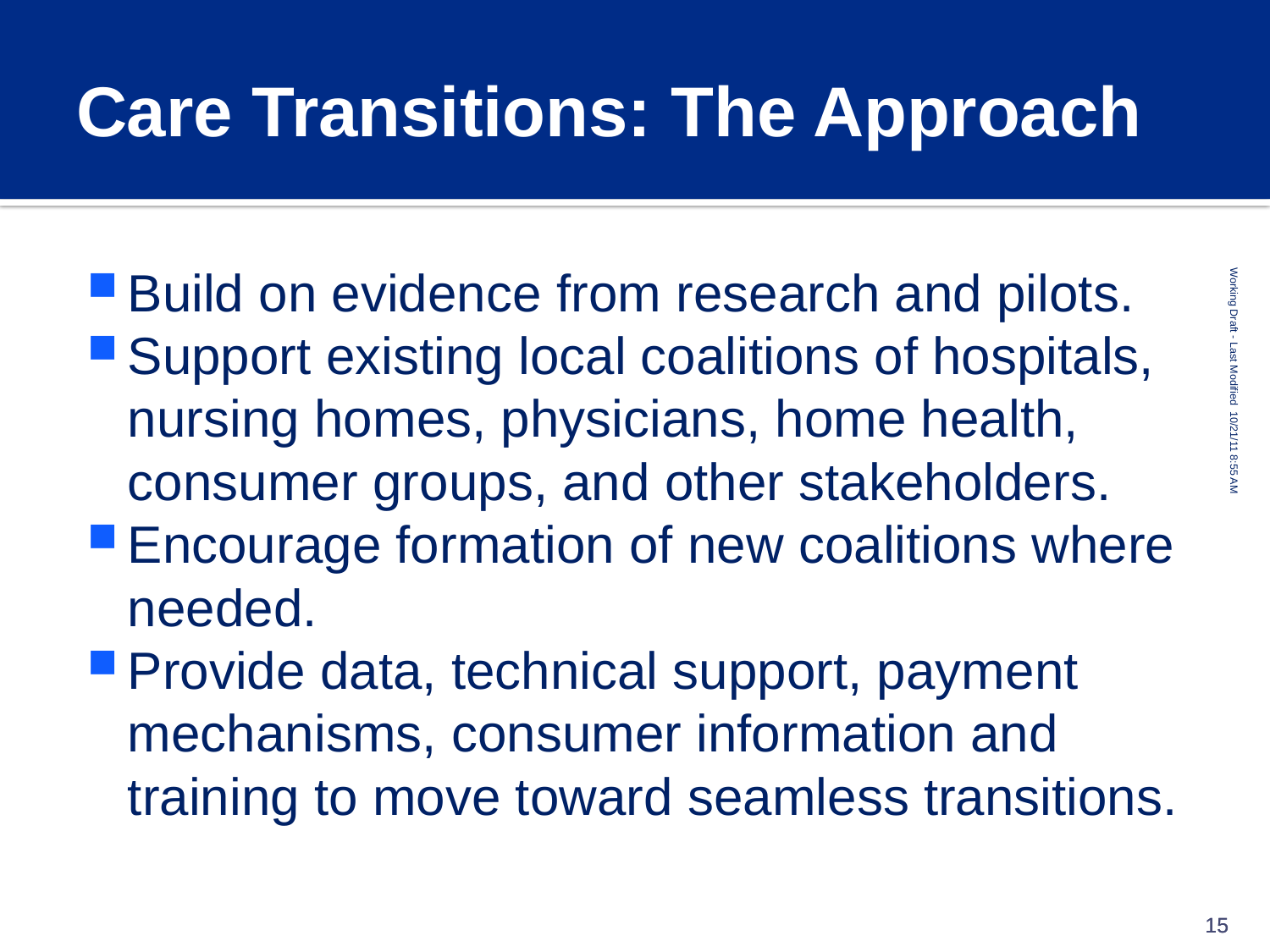

# Care Transitions: The Approach
Build on evidence from research and pilots.
Support existing local coalitions of hospitals, nursing homes, physicians, home health, consumer groups, and other stakeholders.
Encourage formation of new coalitions where needed.
Provide data, technical support, payment mechanisms, consumer information and training to move toward seamless transitions.

15